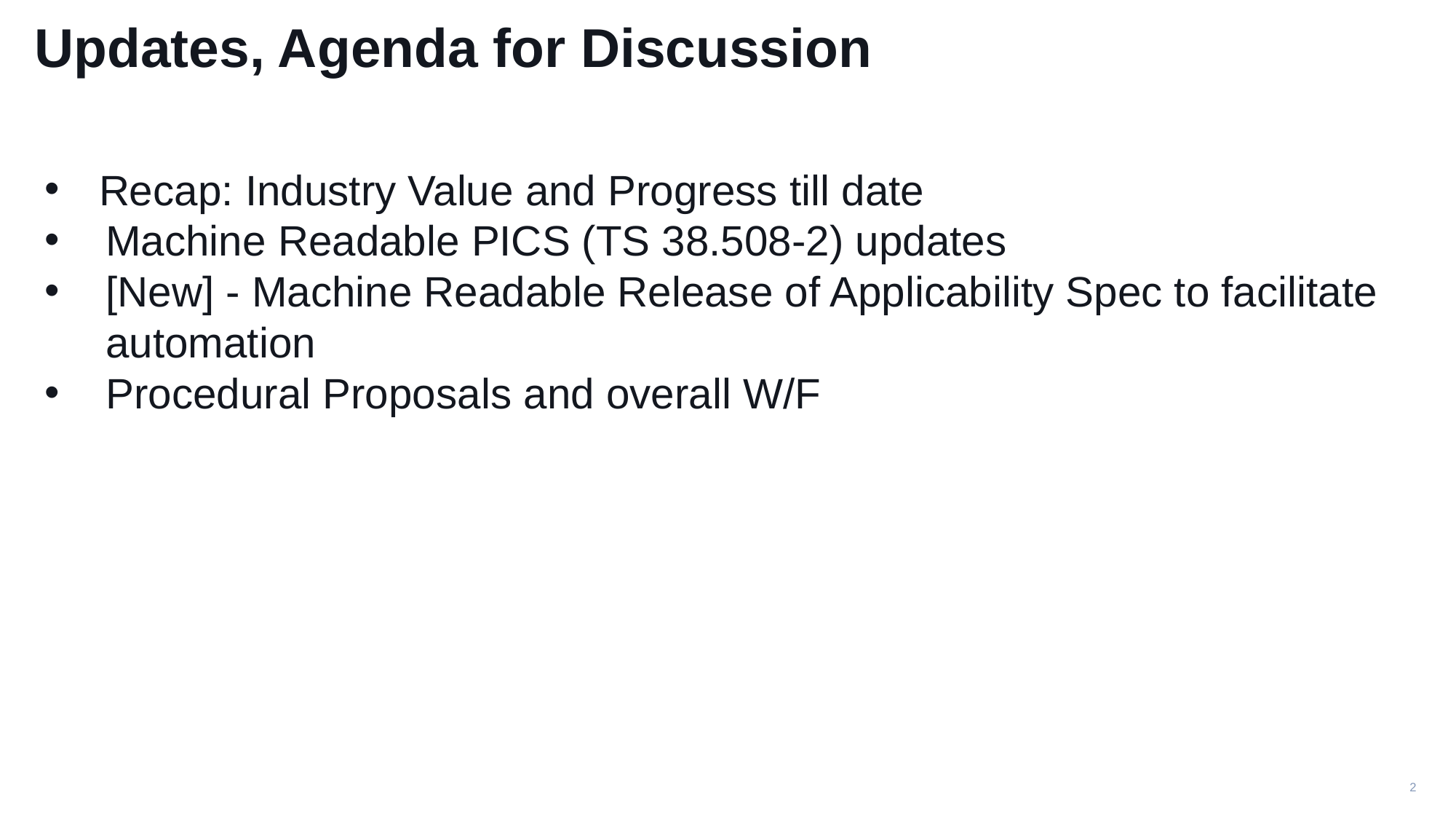

Updates, Agenda for Discussion
Recap: Industry Value and Progress till date
Machine Readable PICS (TS 38.508-2) updates
[New] - Machine Readable Release of Applicability Spec to facilitate automation
Procedural Proposals and overall W/F